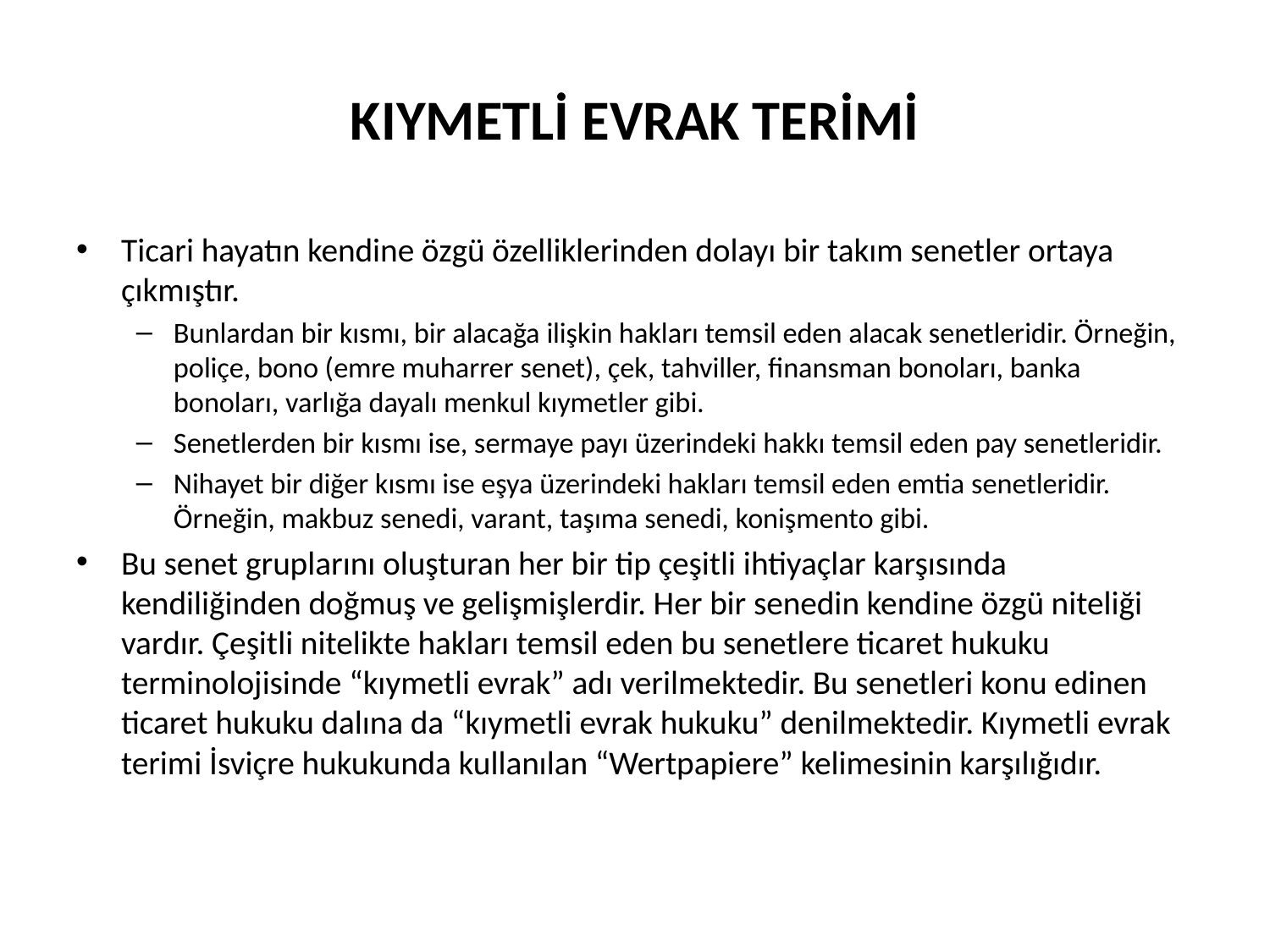

# KIYMETLİ EVRAK TERİMİ
Ticari hayatın kendine özgü özelliklerinden dolayı bir takım senetler ortaya çıkmıştır.
Bunlardan bir kısmı, bir alacağa ilişkin hakları temsil eden alacak senetleridir. Örneğin, poliçe, bono (emre muharrer senet), çek, tahviller, finansman bonoları, banka bonoları, varlığa dayalı menkul kıymetler gibi.
Senetlerden bir kısmı ise, sermaye payı üzerindeki hakkı temsil eden pay senetleridir.
Nihayet bir diğer kısmı ise eşya üzerindeki hakları temsil eden emtia senetleridir. Örneğin, makbuz senedi, varant, taşıma senedi, konişmento gibi.
Bu senet gruplarını oluşturan her bir tip çeşitli ihtiyaçlar karşısında kendiliğinden doğmuş ve gelişmişlerdir. Her bir senedin kendine özgü niteliği vardır. Çeşitli nitelikte hakları temsil eden bu senetlere ticaret hukuku terminolojisinde “kıymetli evrak” adı verilmektedir. Bu senetleri konu edinen ticaret hukuku dalına da “kıymetli evrak hukuku” denilmektedir. Kıymetli evrak terimi İsviçre hukukunda kullanılan “Wertpapiere” kelimesinin karşılığıdır.